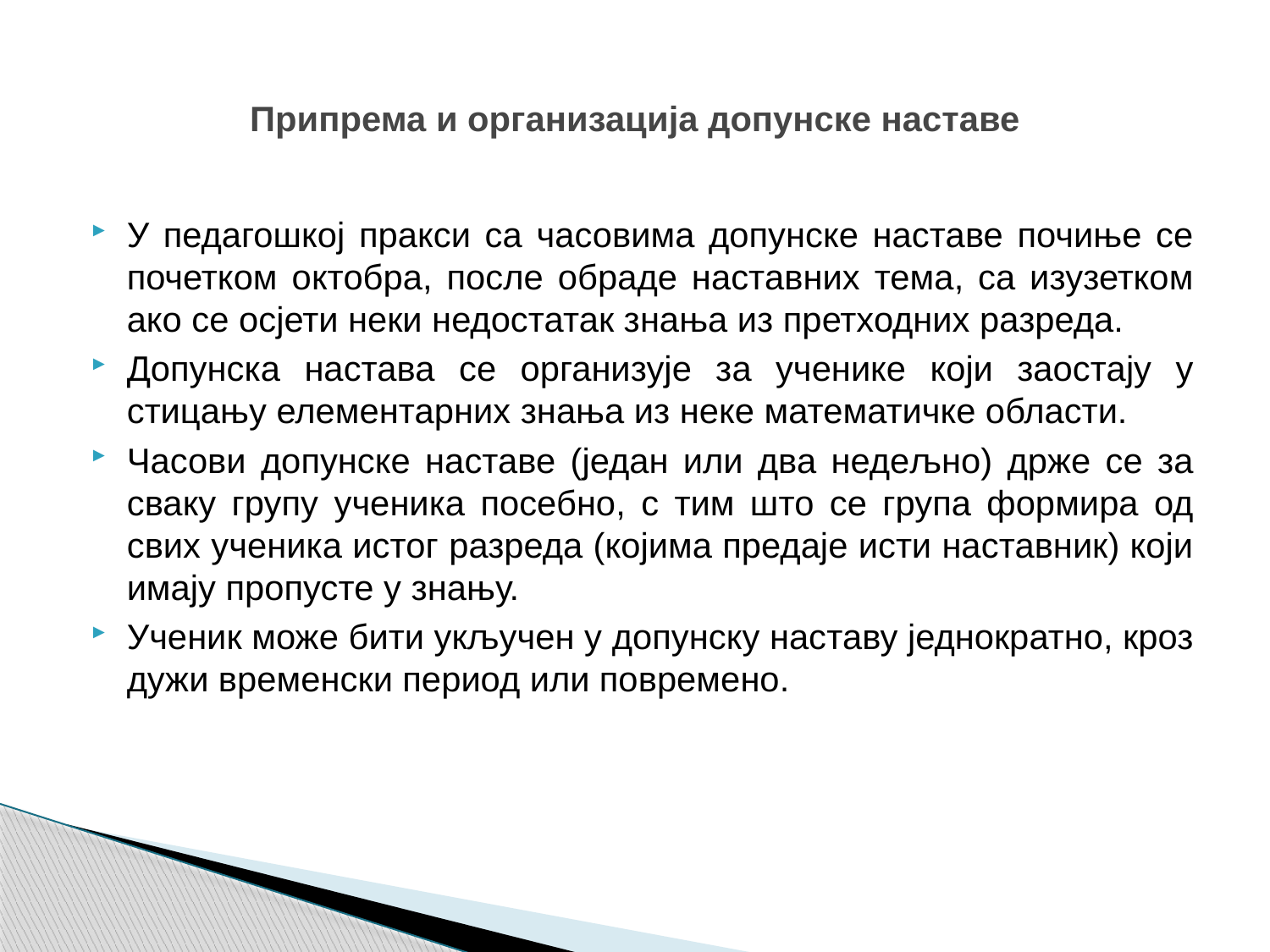

# Припрема и организација допунске наставе
У педагошкој пракси са часовима допунске наставе почиње се почетком октобра, после обраде наставних тема, са изузетком ако се осјети неки недостатак знања из претходних разреда.
Допунска настава се организује за ученике који заостају у стицању елементарних знања из неке математичке области.
Часови допунске наставе (један или два недељно) држе се за сваку групу ученика посебно, с тим што се група формира од свих ученика истог разреда (којима предаје исти наставник) који имају пропусте у знању.
Ученик може бити укључен у допунску наставу једнократно, кроз дужи временски период или повремено.